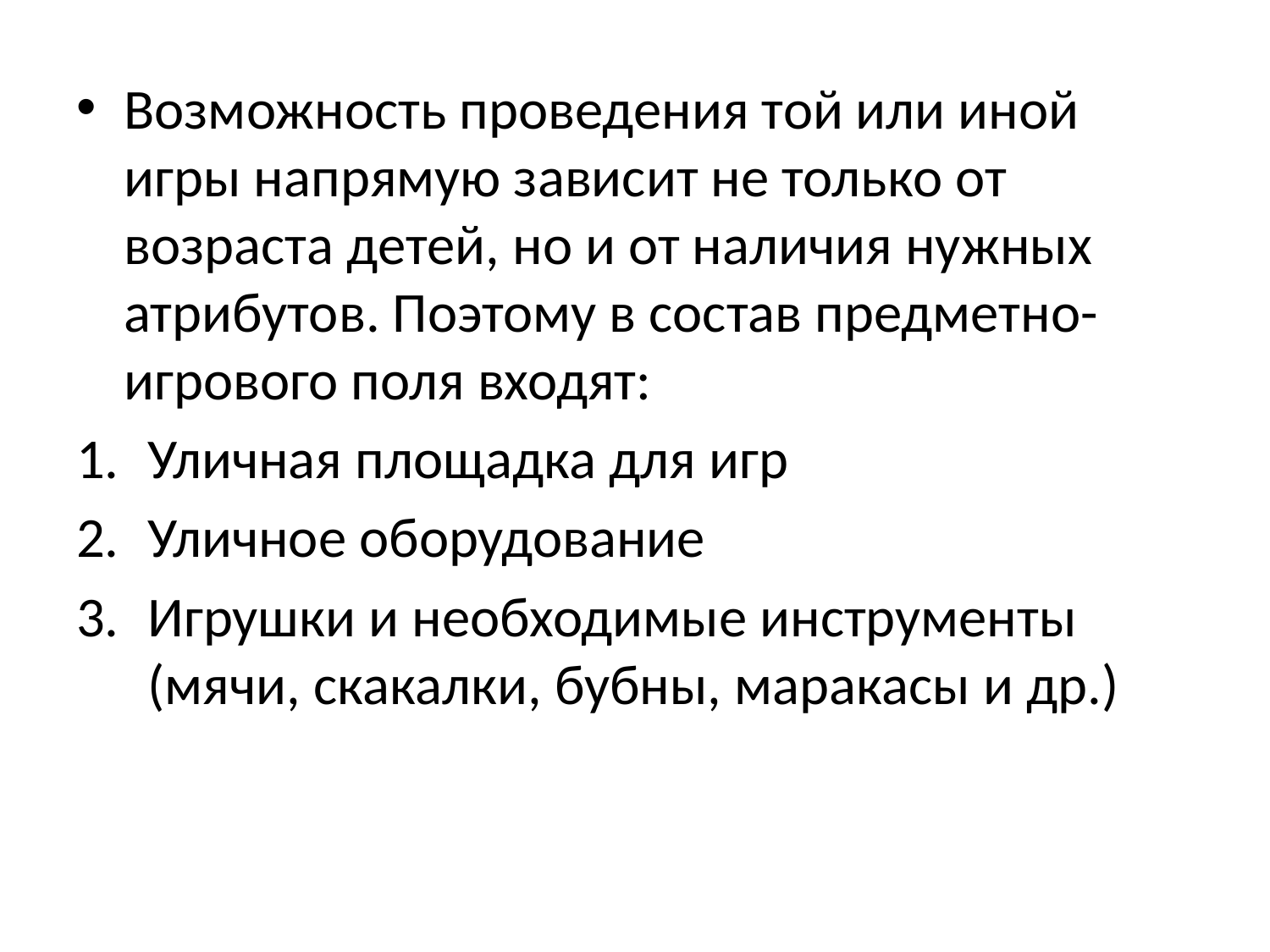

#
Возможность проведения той или иной игры напрямую зависит не только от возраста детей, но и от наличия нужных атрибутов. Поэтому в состав предметно-игрового поля входят:
Уличная площадка для игр
Уличное оборудование
Игрушки и необходимые инструменты (мячи, скакалки, бубны, маракасы и др.)